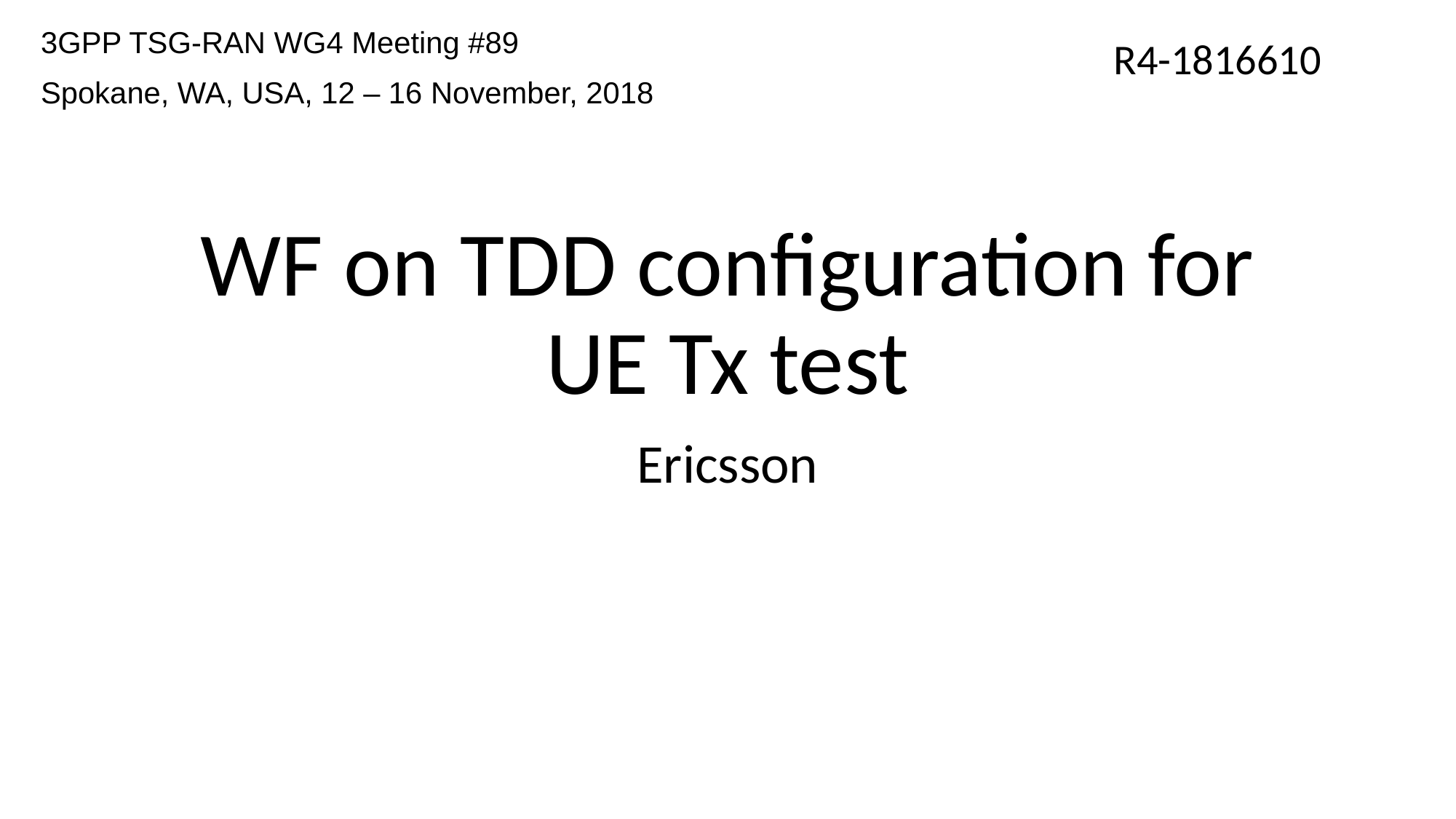

3GPP TSG-RAN WG4 Meeting #89
Spokane, WA, USA, 12 – 16 November, 2018
R4-1816610
# WF on TDD configuration for UE Tx test
Ericsson